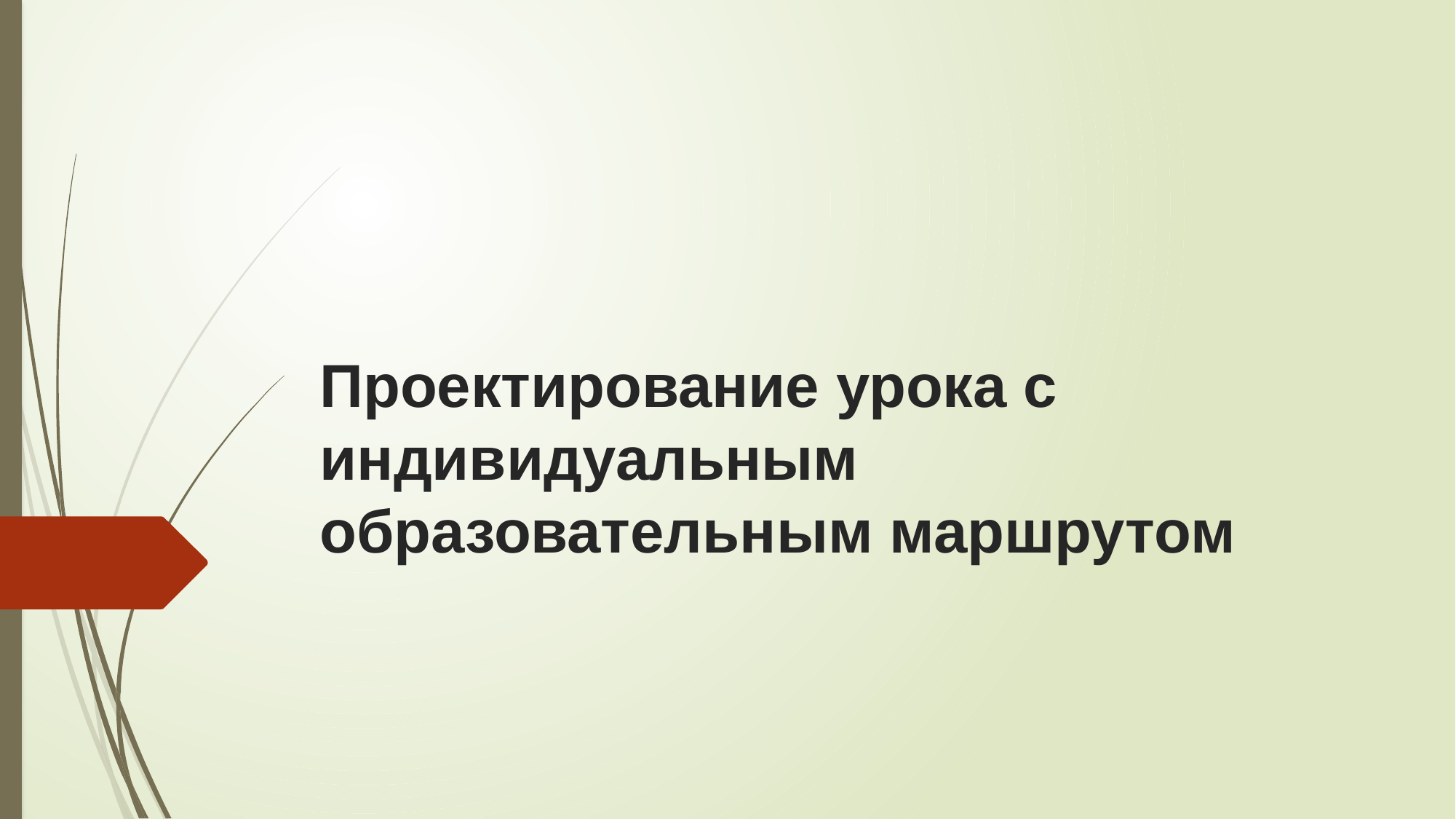

# Проектирование урока с индивидуальным образовательным маршрутом